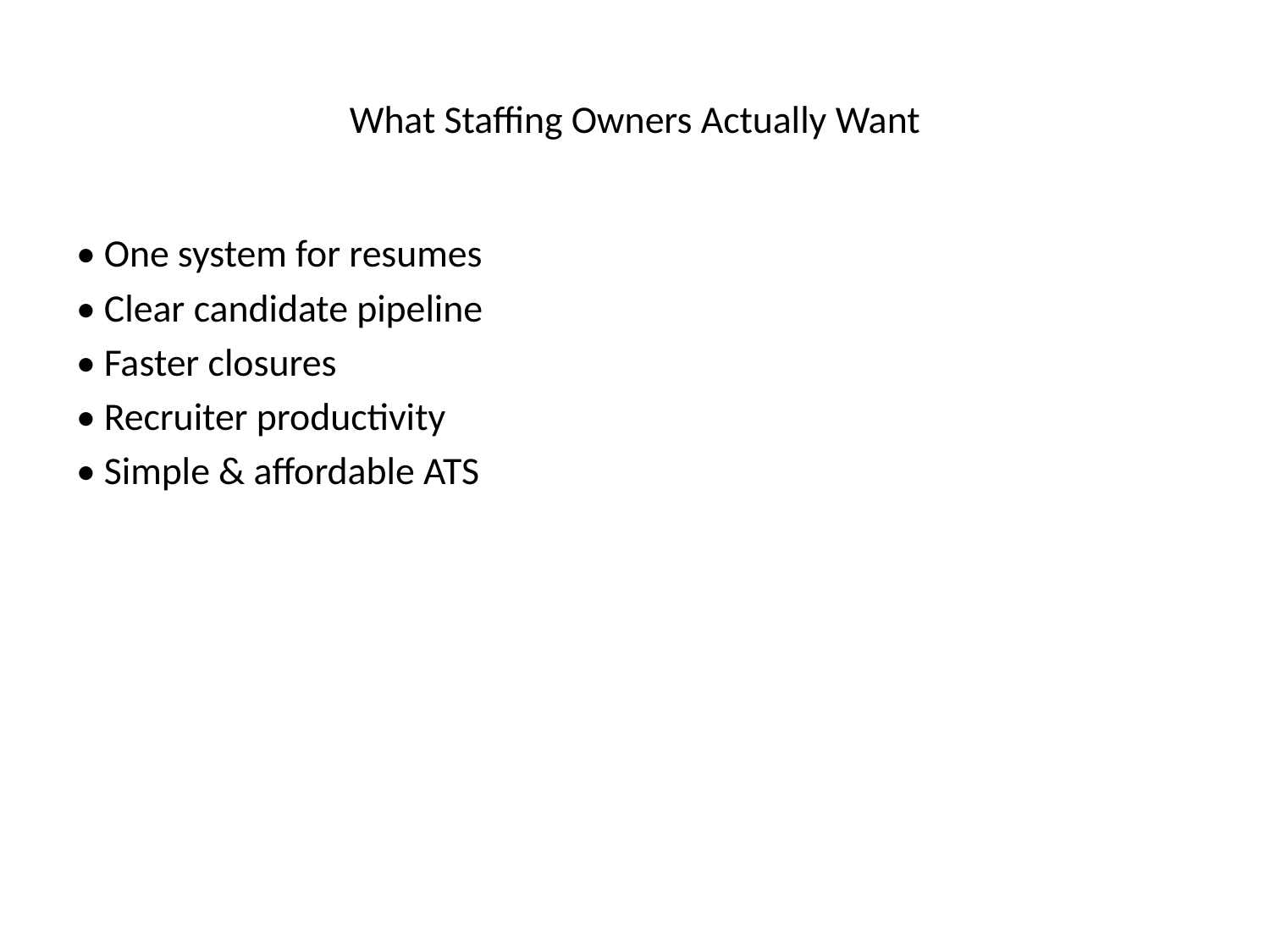

# What Staffing Owners Actually Want
• One system for resumes
• Clear candidate pipeline
• Faster closures
• Recruiter productivity
• Simple & affordable ATS